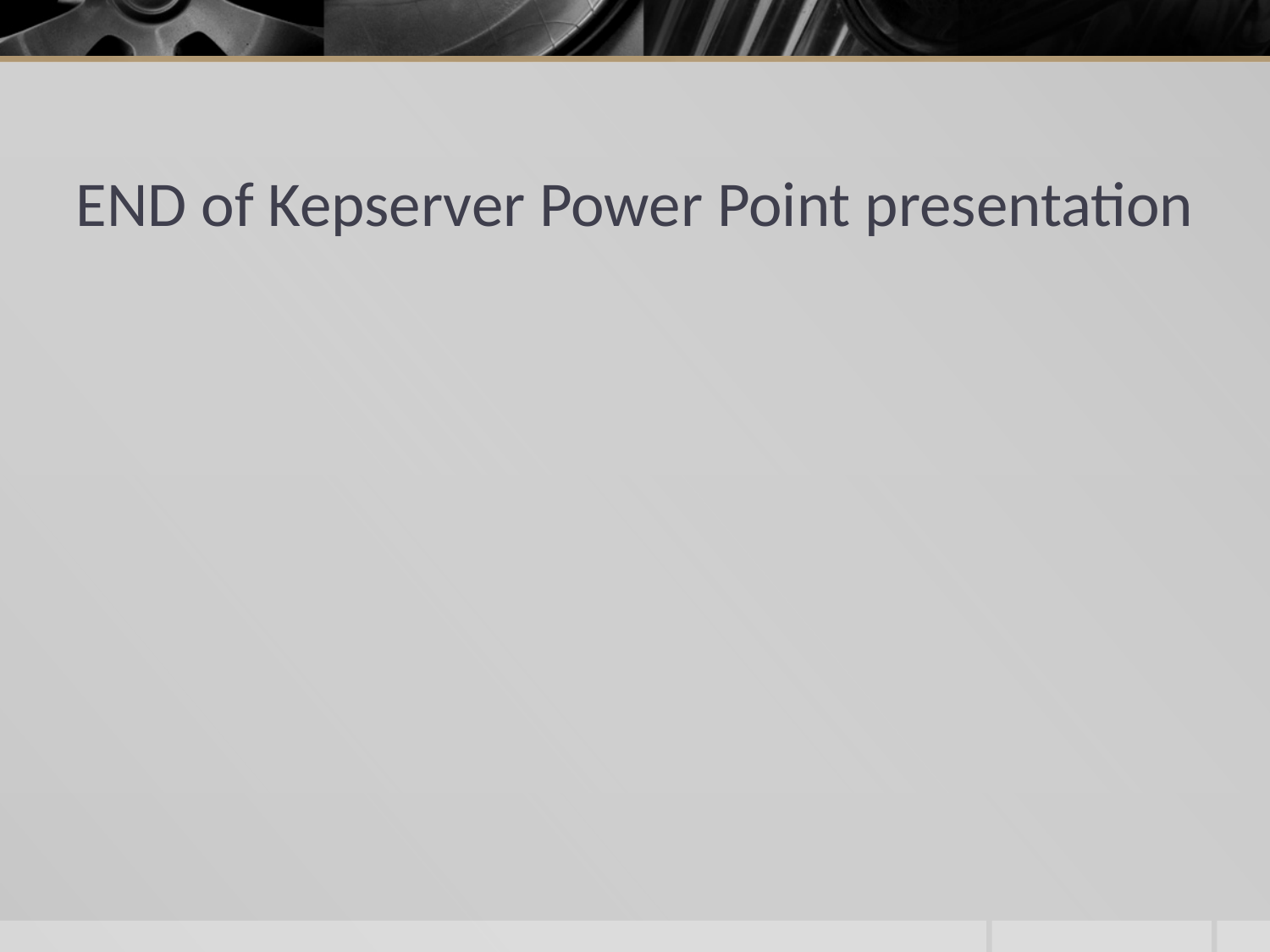

# END of Kepserver Power Point presentation